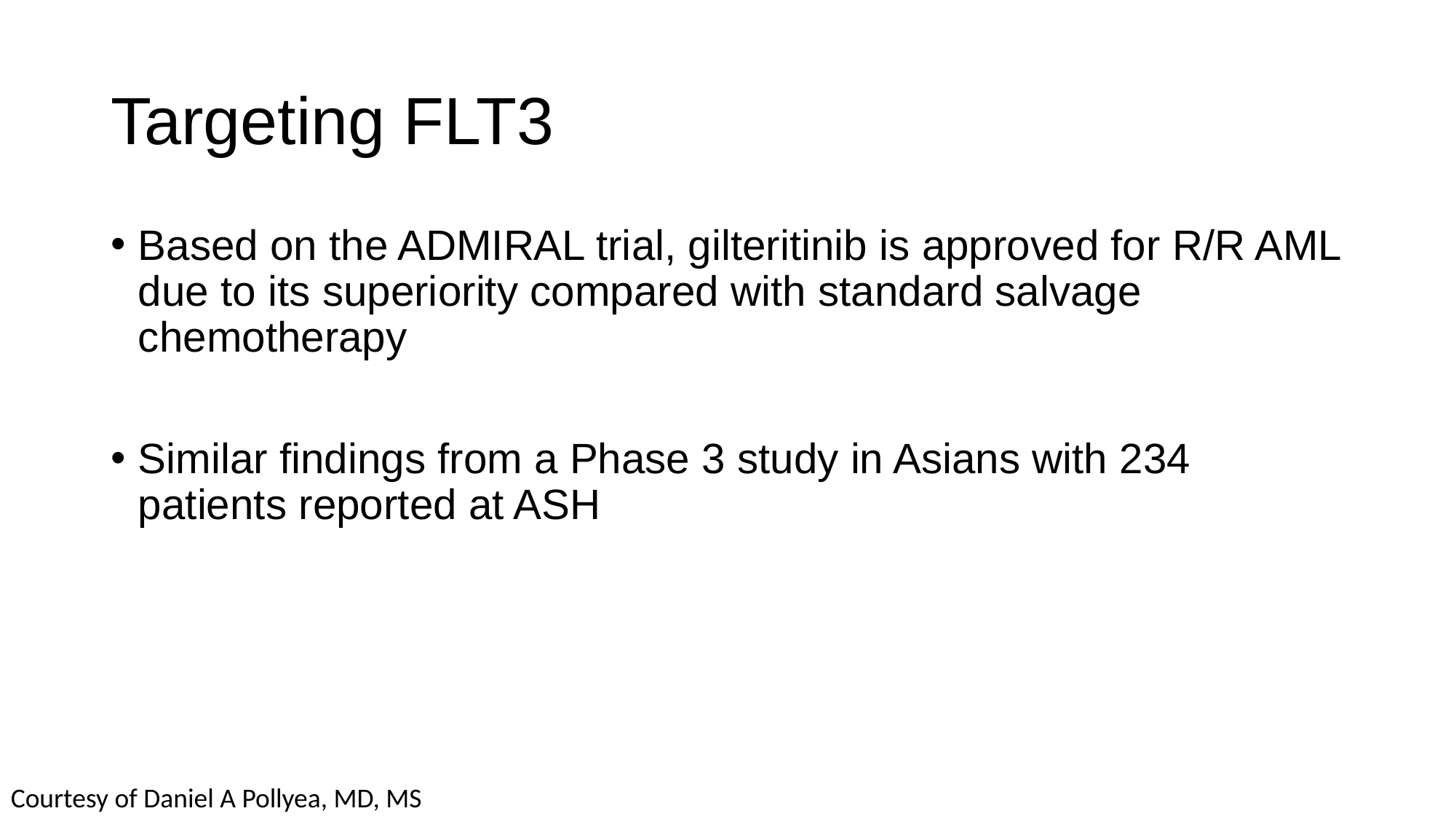

# Targeting FLT3
Based on the ADMIRAL trial, gilteritinib is approved for R/R AML due to its superiority compared with standard salvage chemotherapy

Similar findings from a Phase 3 study in Asians with 234 patients reported at ASH
Courtesy of Daniel A Pollyea, MD, MS